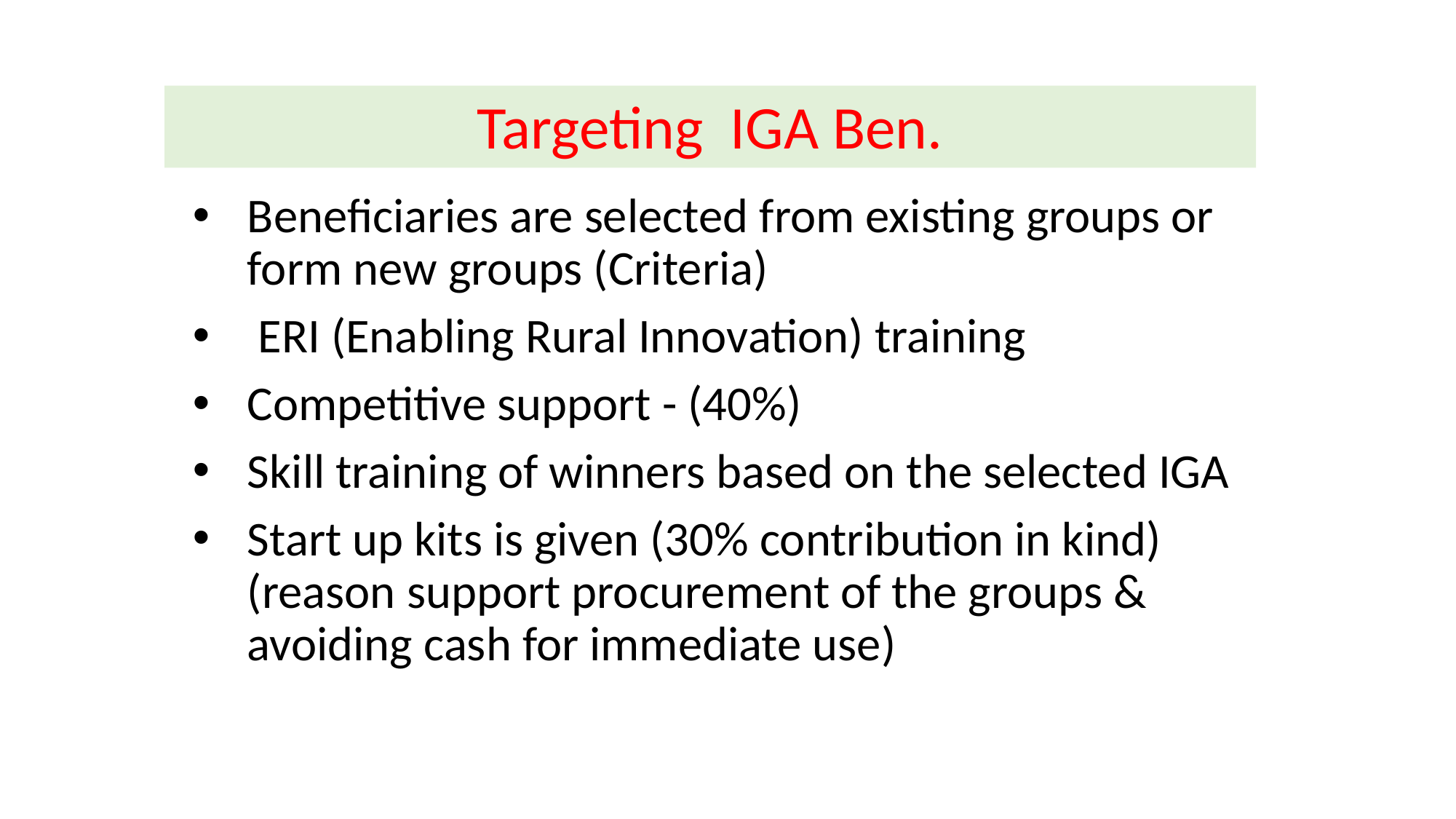

# Targeting  IGA Ben.
Beneficiaries are selected from existing groups or form new groups (Criteria)
 ERI (Enabling Rural Innovation) training
Competitive support - (40%)
Skill training of winners based on the selected IGA
Start up kits is given (30% contribution in kind) (reason support procurement of the groups & avoiding cash for immediate use)